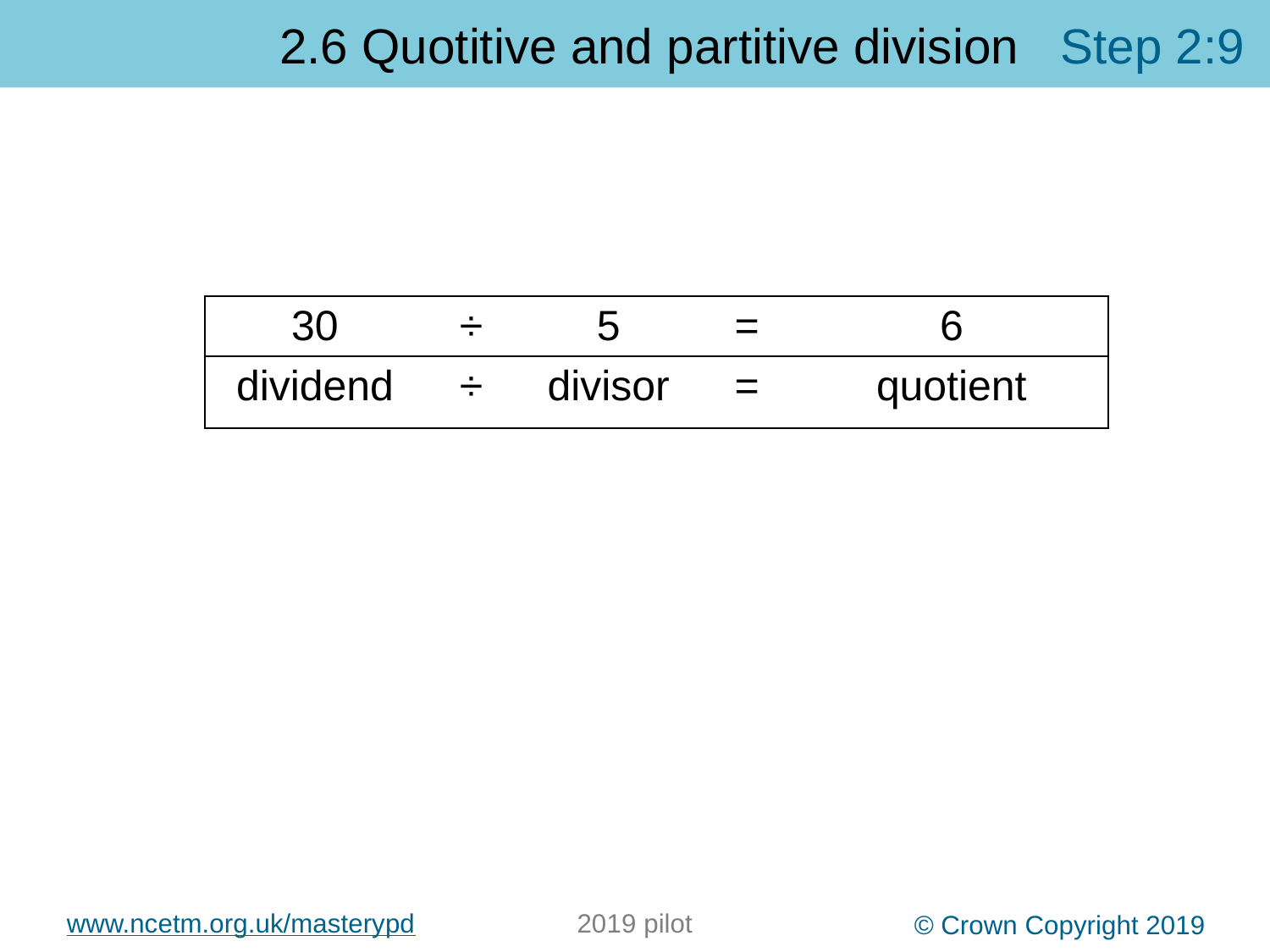

2.6 Quotitive and partitive division   Step 2:9
| 30 | ÷ | 5 | = | 6 |
| --- | --- | --- | --- | --- |
| dividend | ÷ | divisor | = | quotient |